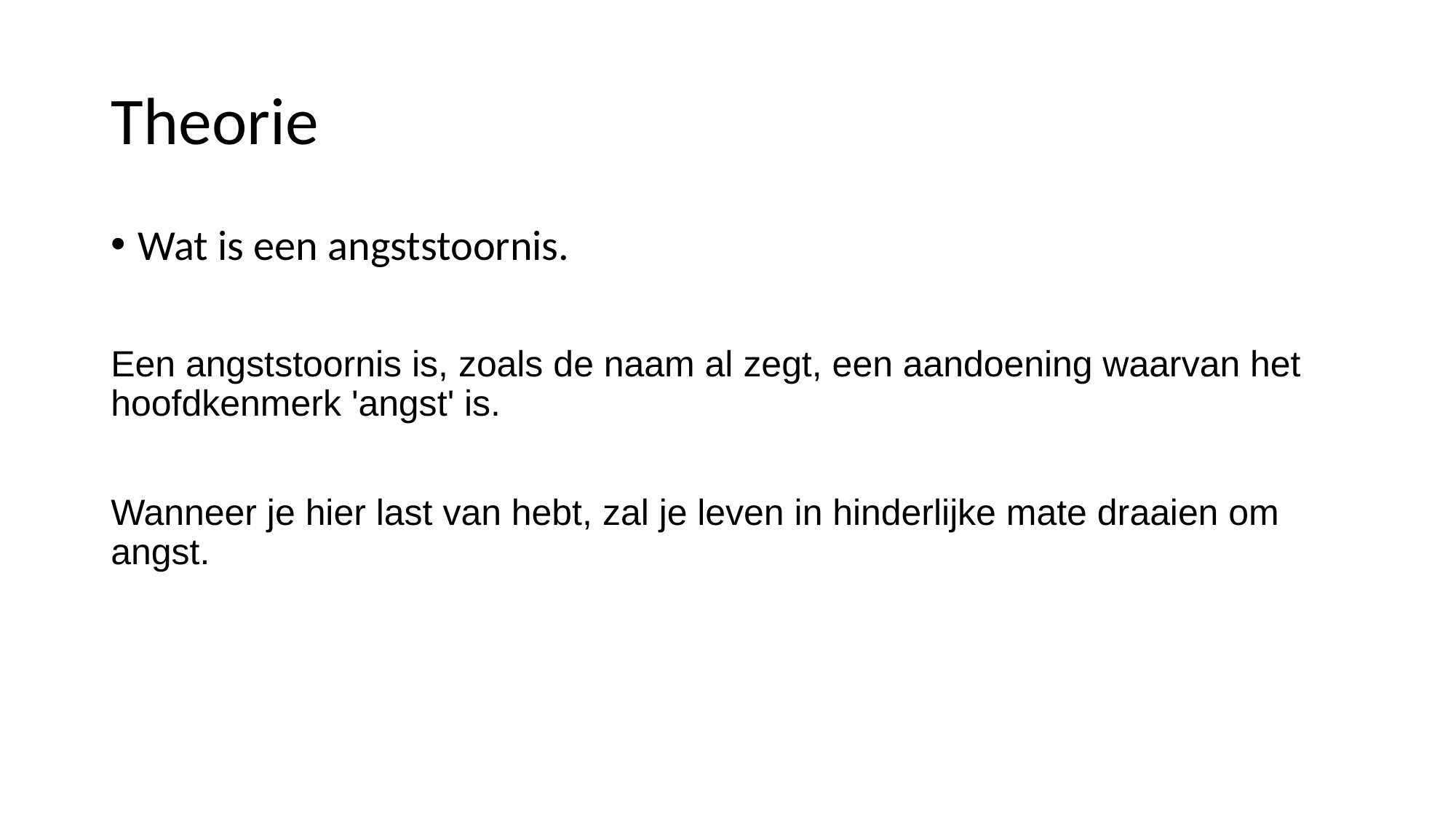

# Theorie
Wat is een angststoornis.

Een angststoornis is, zoals de naam al zegt, een aandoening waarvan het hoofdkenmerk 'angst' is.

Wanneer je hier last van hebt, zal je leven in hinderlijke mate draaien om angst.